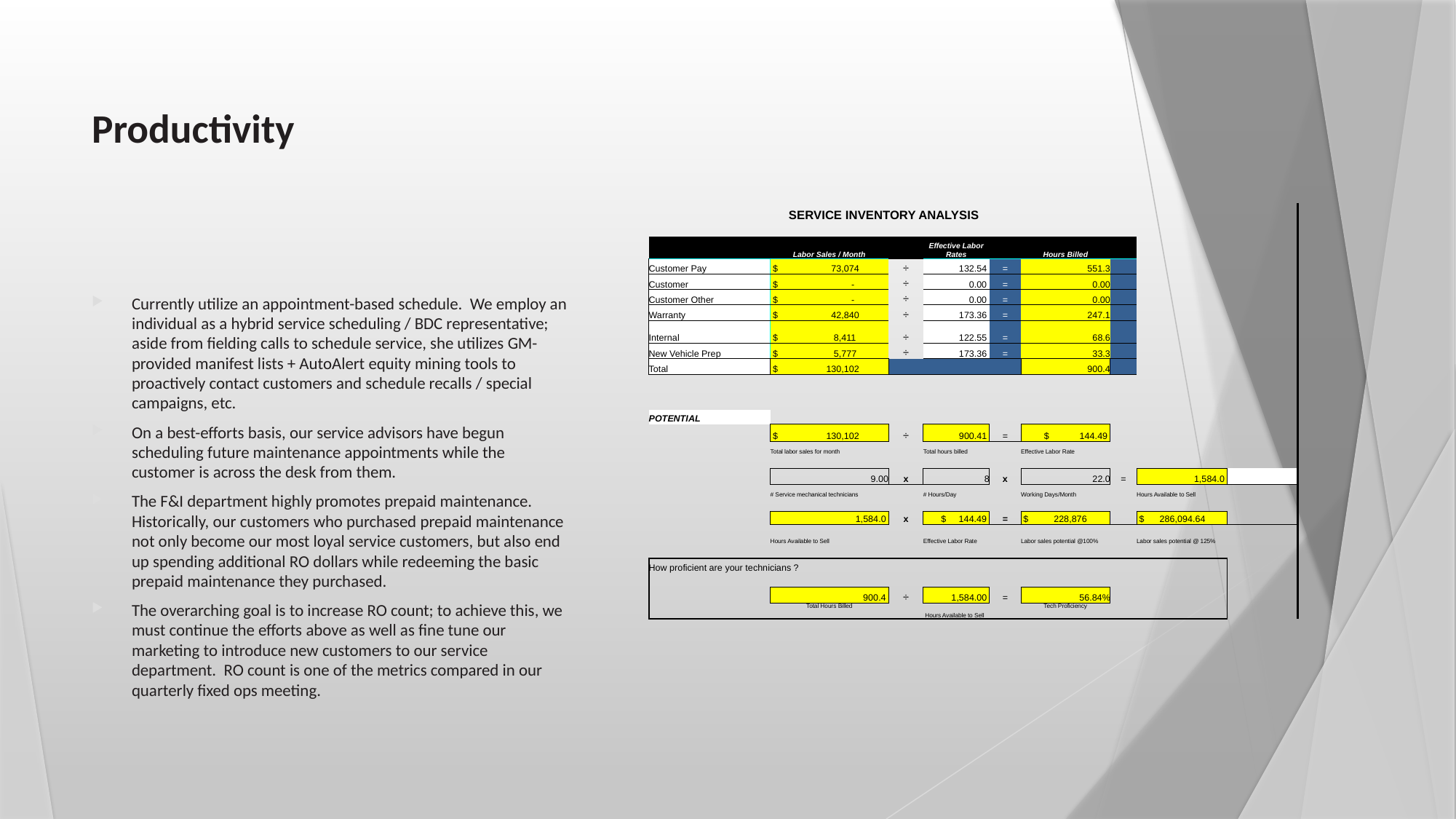

# Productivity
| SERVICE INVENTORY ANALYSIS |  |  |  |  |  |  |  |  |
| --- | --- | --- | --- | --- | --- | --- | --- | --- |
|  |  |  |  |  |  |  |  |  |
|  | Labor Sales / Month |  | Effective Labor Rates |  | Hours Billed |  |  |  |
| Customer Pay | $ 73,074 | ÷ | 132.54 | = | 551.3 |  |  |  |
| Customer | $ - | ÷ | 0.00 | = | 0.00 |  |  |  |
| Customer Other | $ - | ÷ | 0.00 | = | 0.00 |  |  |  |
| Warranty | $ 42,840 | ÷ | 173.36 | = | 247.1 |  |  |  |
| Internal | $ 8,411 | ÷ | 122.55 | = | 68.6 |  |  |  |
| New Vehicle Prep | $ 5,777 | ÷ | 173.36 | = | 33.3 |  |  |  |
| Total | $ 130,102 |  |  |  | 900.4 |  |  |  |
|  |  |  |  |  |  |  |  |  |
| POTENTIAL |  |  |  |  |  |  |  |  |
|  | $ 130,102 | ÷ | 900.41 | = | $ 144.49 |  |  |  |
|  | Total labor sales for month |  | Total hours billed |  | Effective Labor Rate |  |  |  |
|  |  |  |  |  |  |  |  |  |
|  | 9.00 | x | 8 | x | 22.0 | = | 1,584.0 |  |
|  | # Service mechanical technicians |  | # Hours/Day |  | Working Days/Month |  | Hours Available to Sell |  |
|  |  |  |  |  |  |  |  |  |
|  | 1,584.0 | x | $ 144.49 | = | $ 228,876 |  | $ 286,094.64 |  |
|  | Hours Available to Sell |  | Effective Labor Rate |  | Labor sales potential @100% |  | Labor sales potential @ 125% |  |
|  |  |  |  |  |  |  |  |  |
| How proficient are your technicians ? |  |  |  |  |  |  |  |  |
|  |  |  |  |  |  |  |  |  |
|  | 900.4 | ÷ | 1,584.00 | = | 56.84% |  |  |  |
|  | Total Hours Billed | Hours Available to Sell |  |  | Tech Proficiency |  |  |  |

Currently utilize an appointment-based schedule.  We employ an individual as a hybrid service scheduling / BDC representative; aside from fielding calls to schedule service, she utilizes GM-provided manifest lists + AutoAlert equity mining tools to proactively contact customers and schedule recalls / special campaigns, etc.
On a best-efforts basis, our service advisors have begun scheduling future maintenance appointments while the customer is across the desk from them.
The F&I department highly promotes prepaid maintenance.  Historically, our customers who purchased prepaid maintenance not only become our most loyal service customers, but also end up spending additional RO dollars while redeeming the basic prepaid maintenance they purchased.
The overarching goal is to increase RO count; to achieve this, we must continue the efforts above as well as fine tune our marketing to introduce new customers to our service department.  RO count is one of the metrics compared in our quarterly fixed ops meeting.